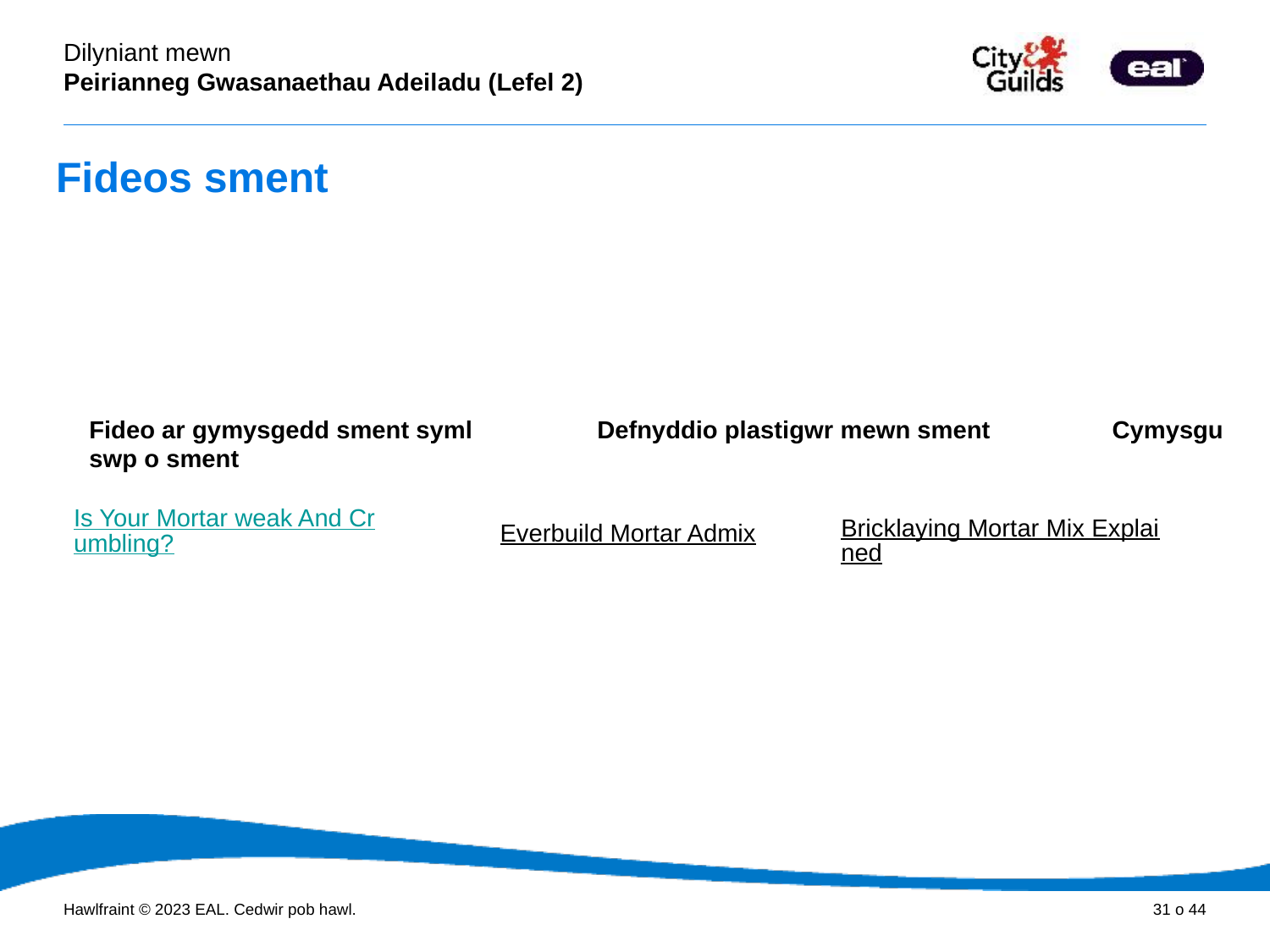

# Fideos sment
Fideo ar gymysgedd sment syml 	Defnyddio plastigwr mewn sment   	 Cymysgu swp o sment

Is Your Mortar weak And Crumbling?
Bricklaying Mortar Mix Explained
Everbuild Mortar Admix